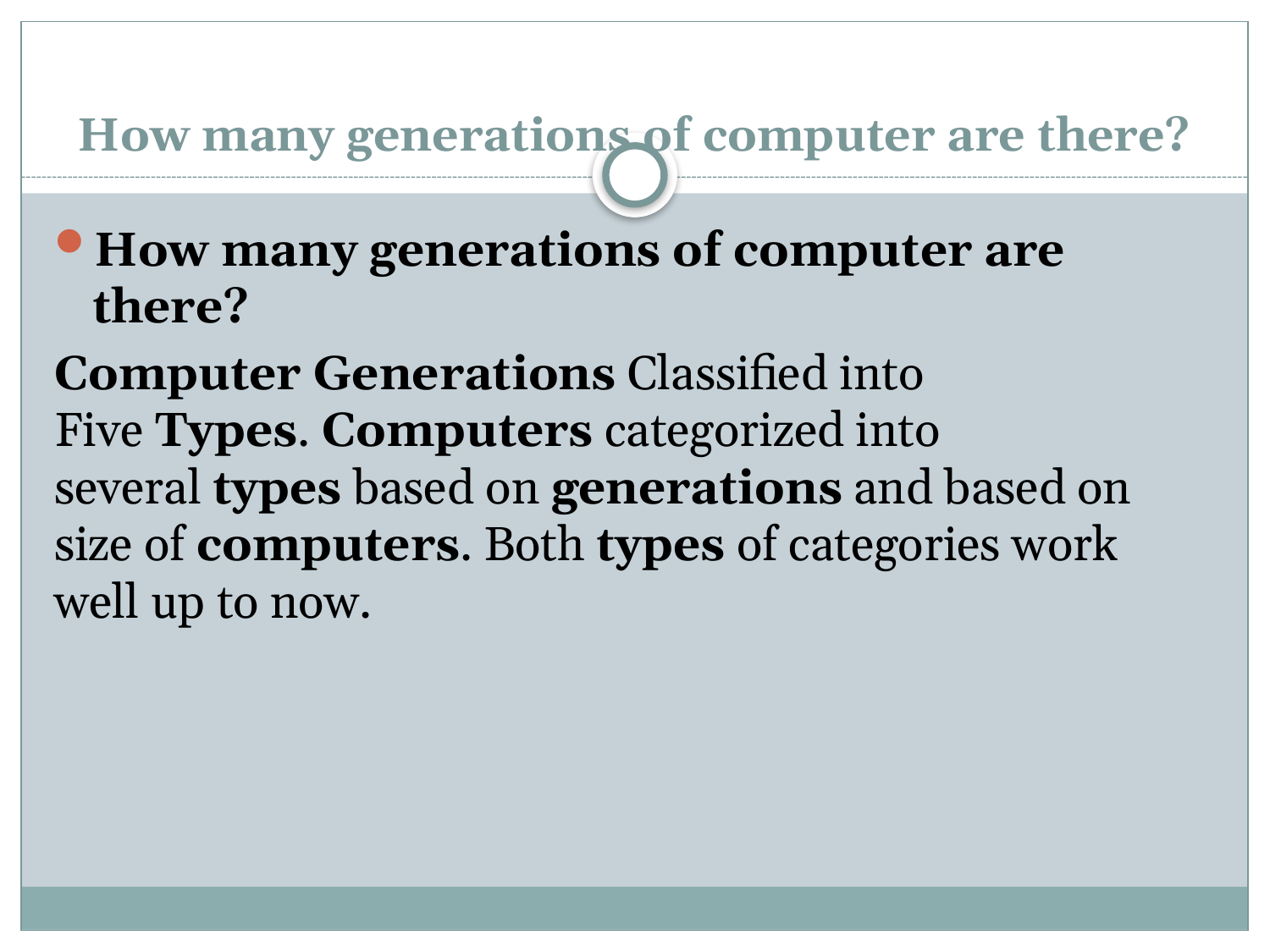

# How many generations of computer are there?
How many generations of computer are there?
Computer Generations Classified into Five Types. Computers categorized into several types based on generations and based on size of computers. Both types of categories work well up to now.